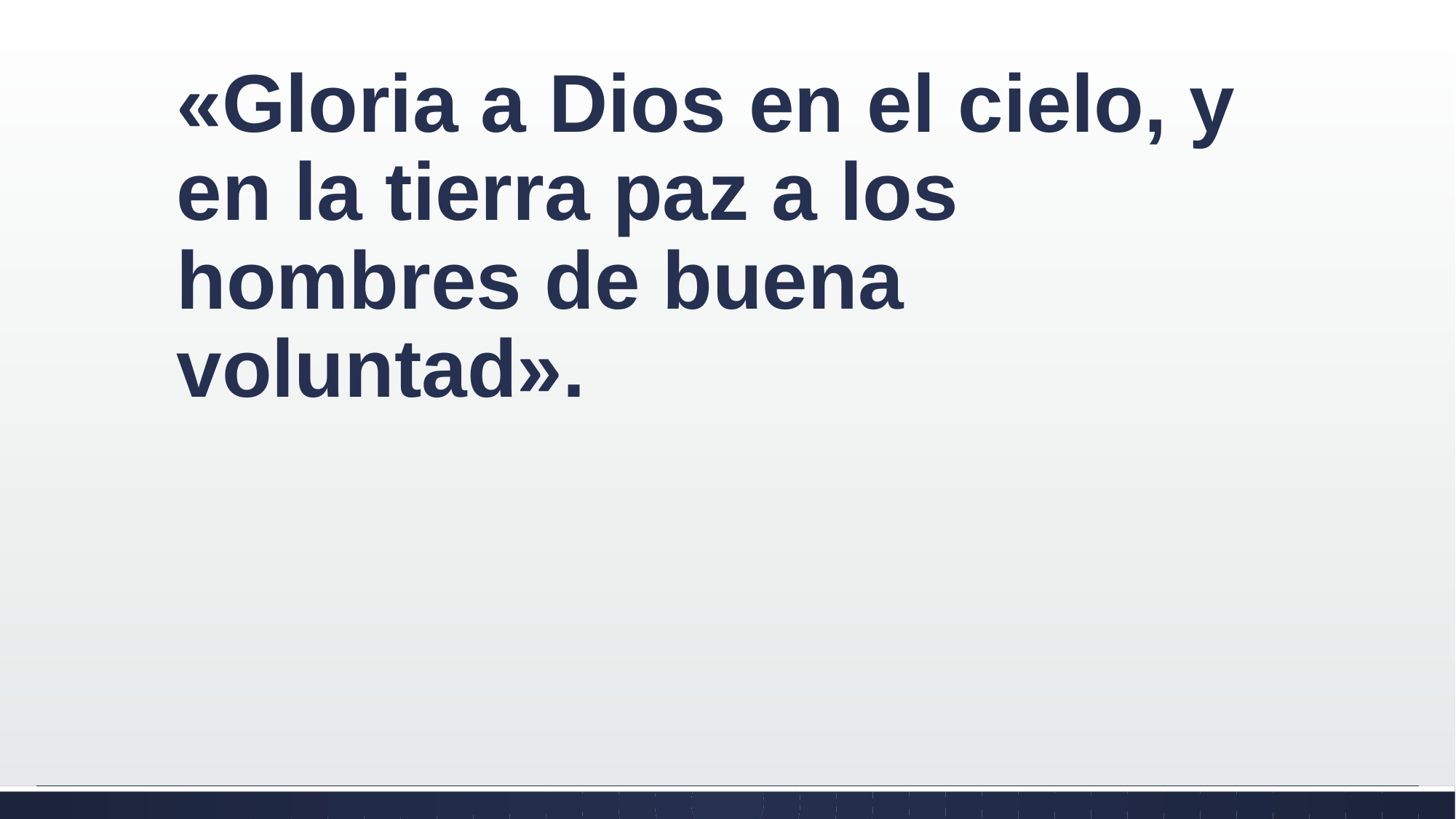

#
«Gloria a Dios en el cielo, y en la tierra paz a los hombres de buena voluntad».